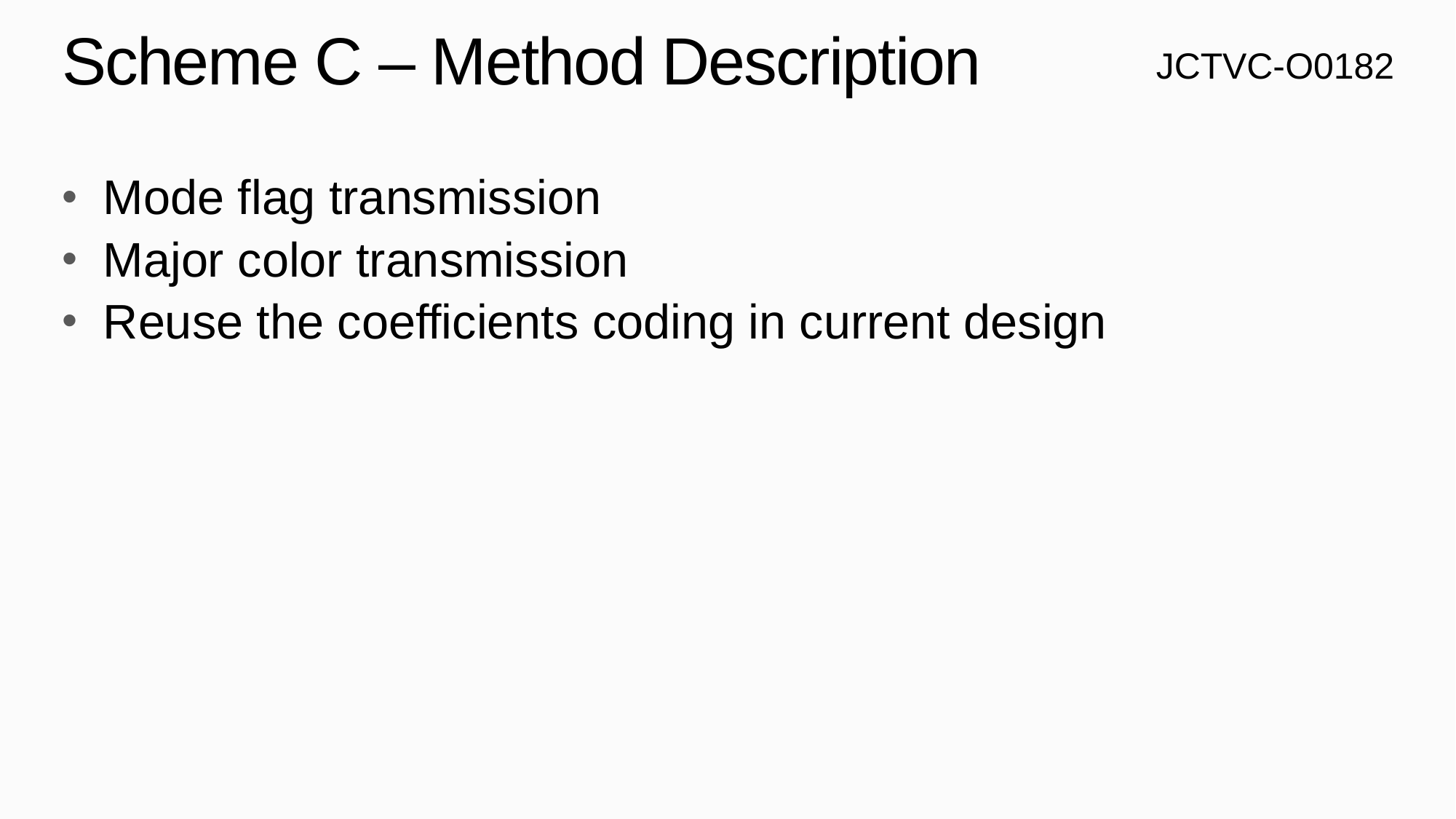

# Scheme C – Method Description
Mode flag transmission
Major color transmission
Reuse the coefficients coding in current design